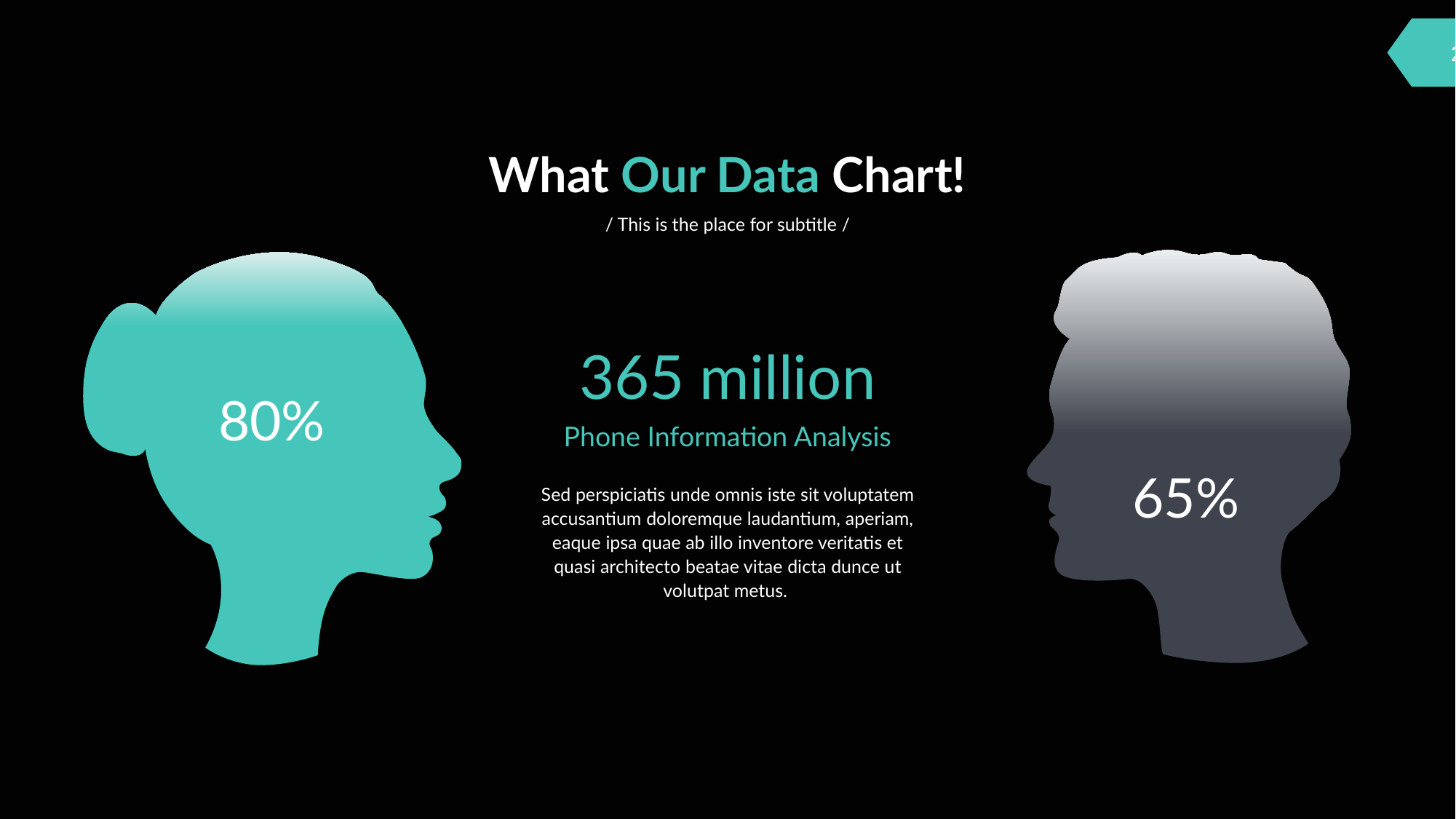

What Our Data Chart!
/ This is the place for subtitle /

365 million
80%
Phone Information Analysis
65%
Sed perspiciatis unde omnis iste sit voluptatem accusantium doloremque laudantium, aperiam, eaque ipsa quae ab illo inventore veritatis et quasi architecto beatae vitae dicta dunce ut volutpat metus.